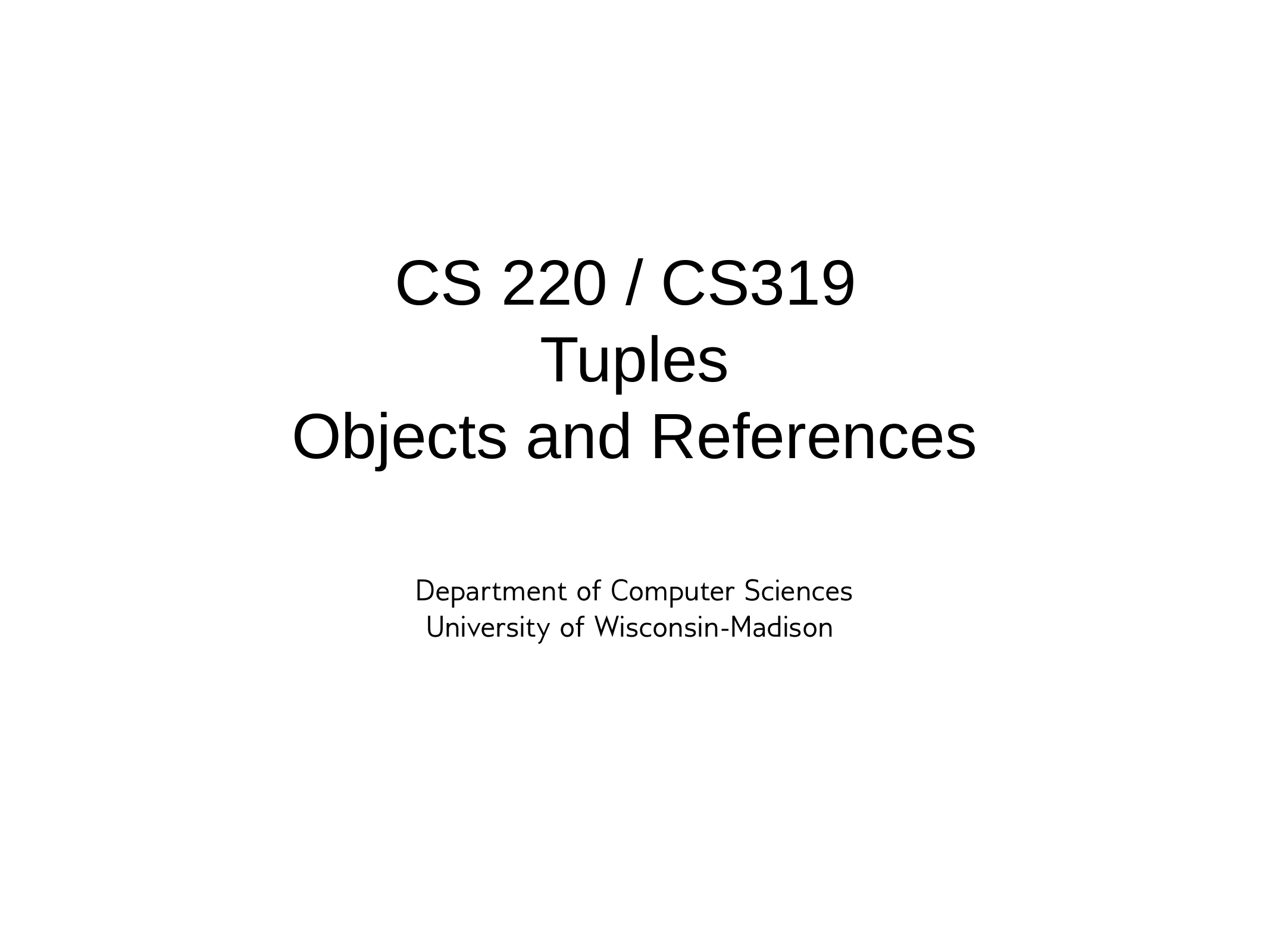

# CS 220 / CS319 Tuples Objects and References
Department of Computer Sciences
University of Wisconsin-Madison